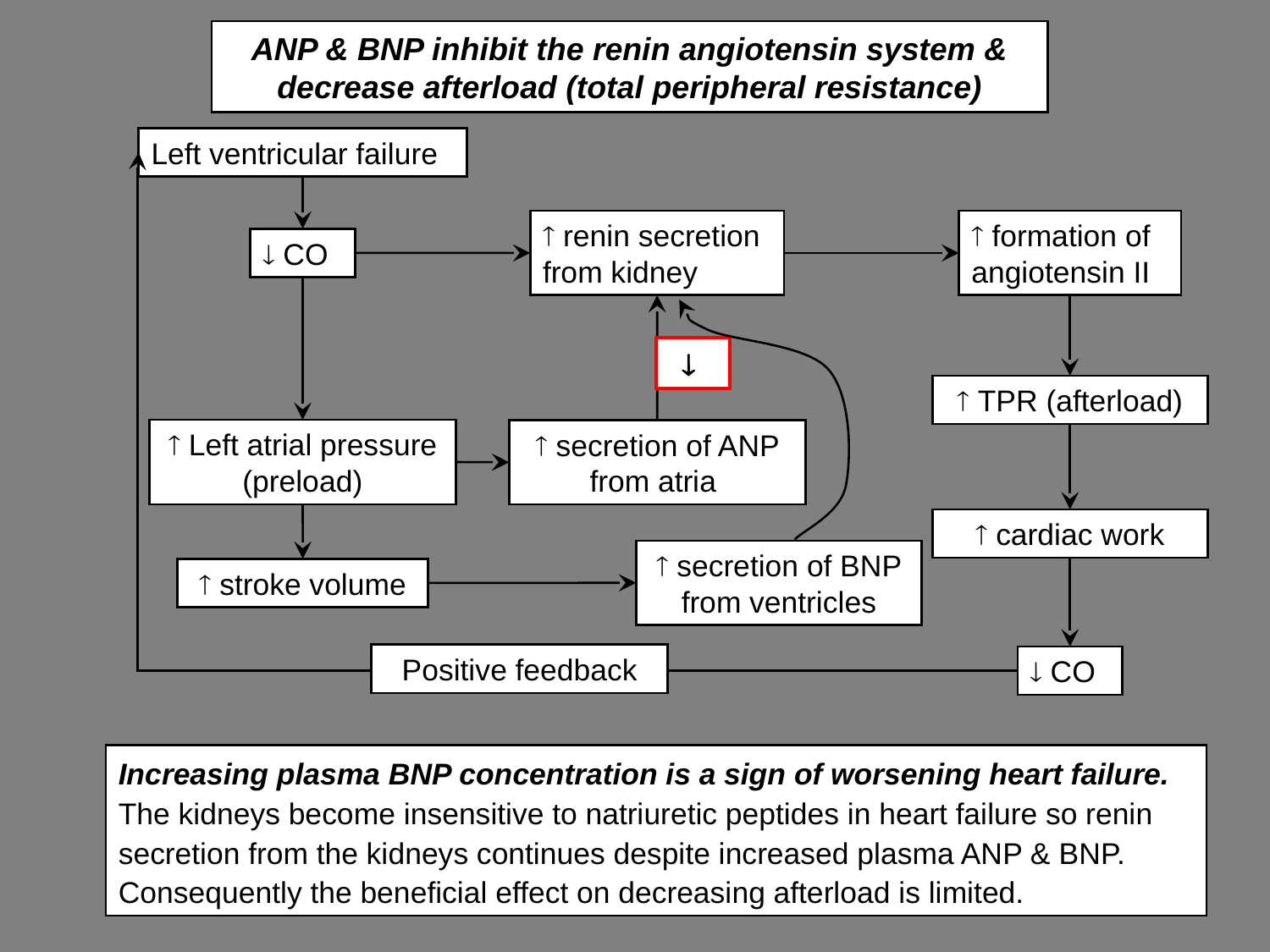

# ANP & BNP inhibit the renin angiotensin system & decrease afterload (total peripheral resistance)
Left ventricular failure
↑ renin secretion from kidney
↑ formation of angiotensin II
↓ CO

↓
↑ TPR (afterload)
↑ Left atrial pressure (preload)
↑ secretion of ANP from atria
↑ cardiac work
↑ secretion of BNP from ventricles
↑ stroke volume
Positive feedback
↓ CO
Increasing plasma BNP concentration is a sign of worsening heart failure.
The kidneys become insensitive to natriuretic peptides in heart failure so renin secretion from the kidneys continues despite increased plasma ANP & BNP.
Consequently the beneficial effect on decreasing afterload is limited.